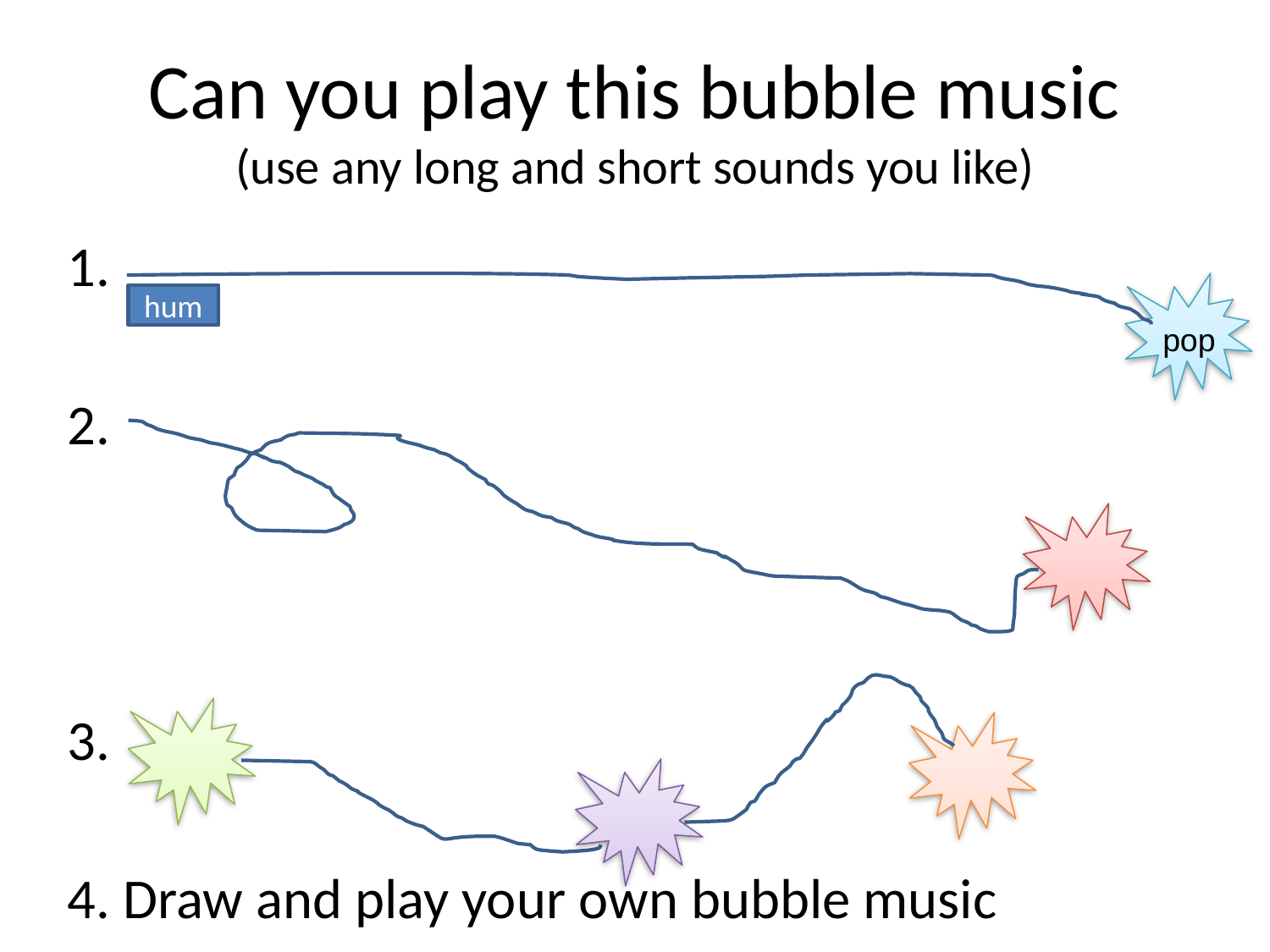

# Can you play this bubble music (use any long and short sounds you like)
1.

2.

3.

4. Draw and play your own bubble music

hum
pop